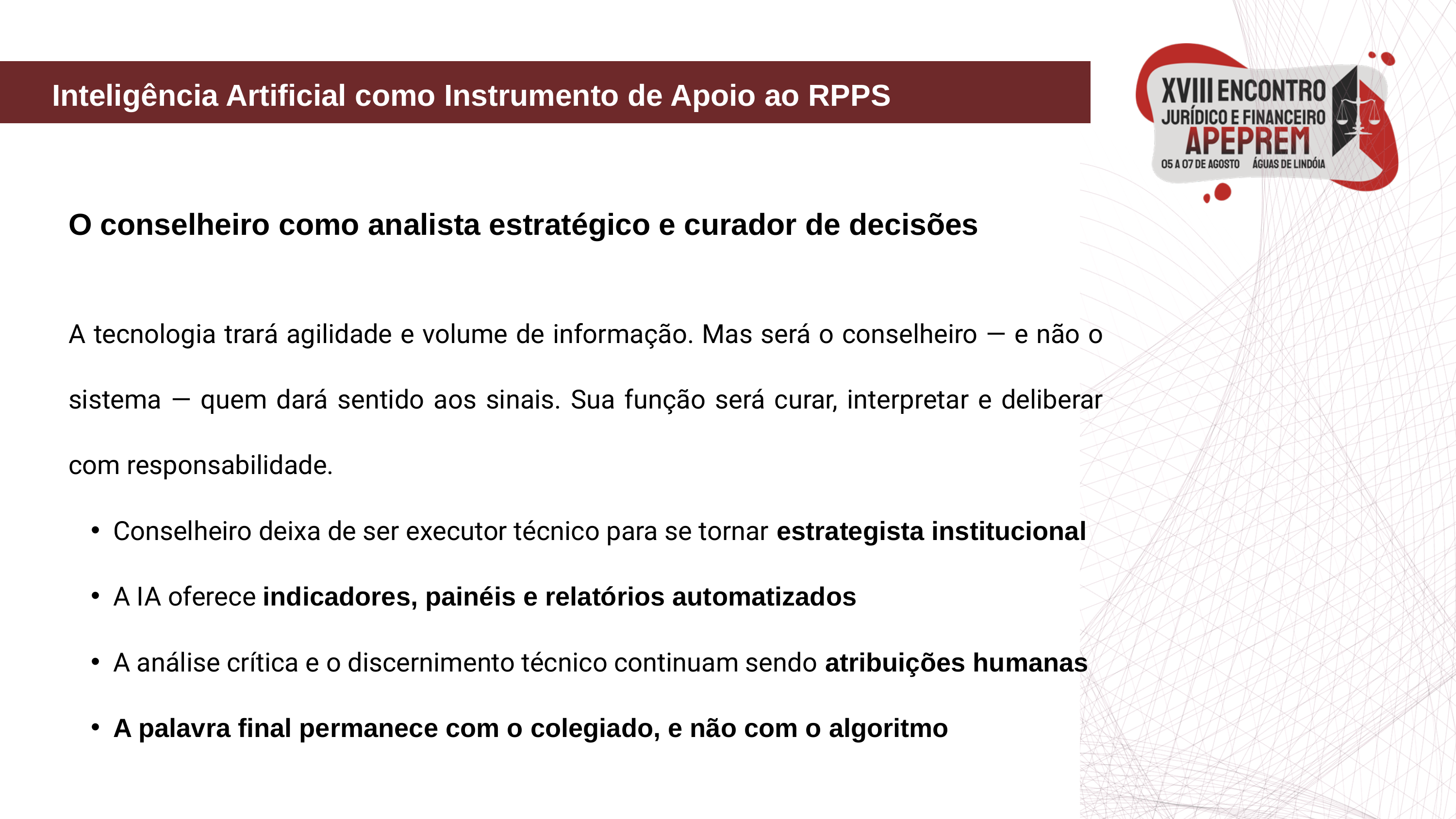

Inteligência Artificial como Instrumento de Apoio ao RPPS
O conselheiro como analista estratégico e curador de decisões
A tecnologia trará agilidade e volume de informação. Mas será o conselheiro — e não o sistema — quem dará sentido aos sinais. Sua função será curar, interpretar e deliberar com responsabilidade.
Conselheiro deixa de ser executor técnico para se tornar estrategista institucional
A IA oferece indicadores, painéis e relatórios automatizados
A análise crítica e o discernimento técnico continuam sendo atribuições humanas
A palavra final permanece com o colegiado, e não com o algoritmo